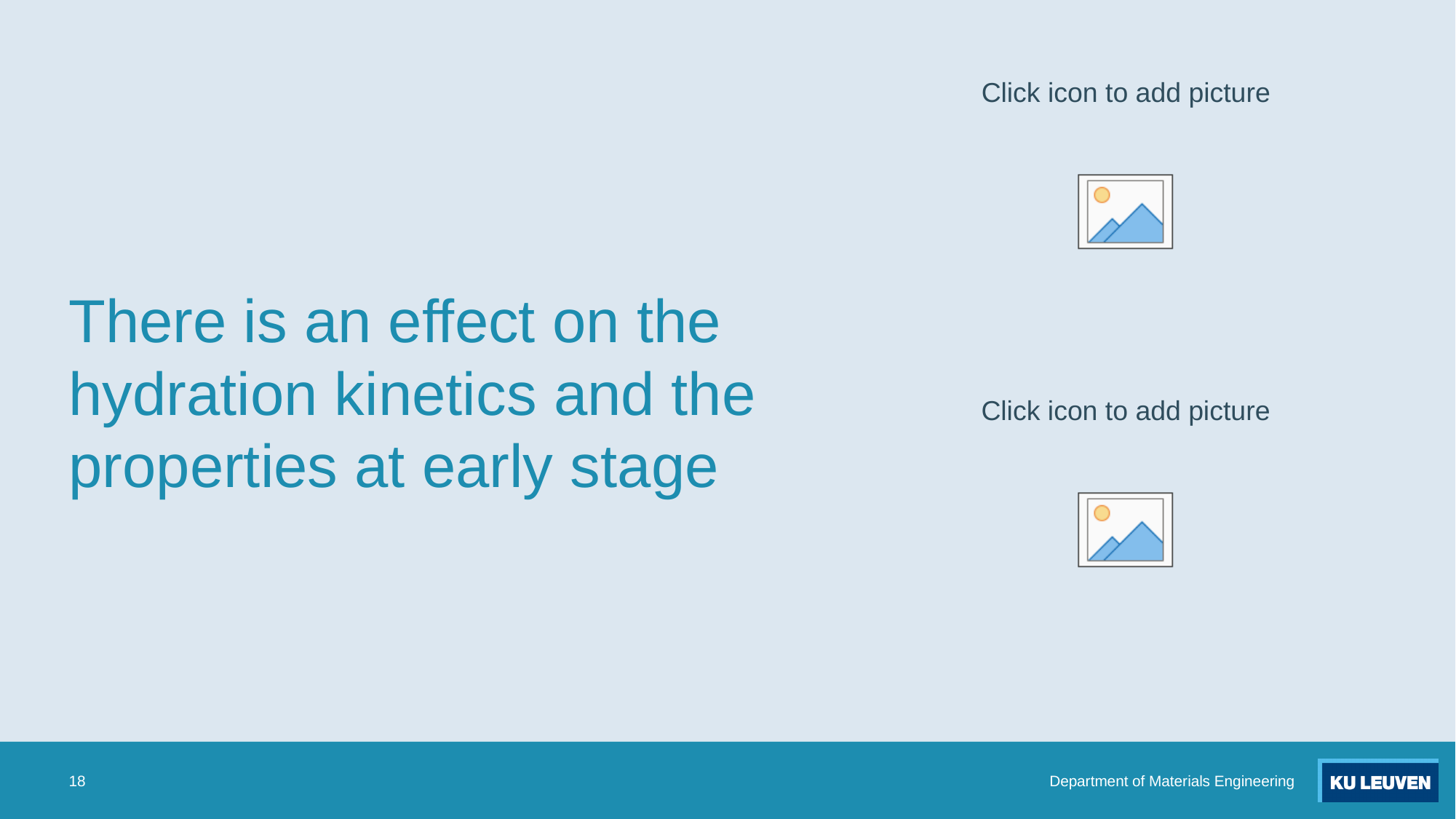

# There is an effect on the hydration kinetics and the properties at early stage

18
Department of Materials Engineering